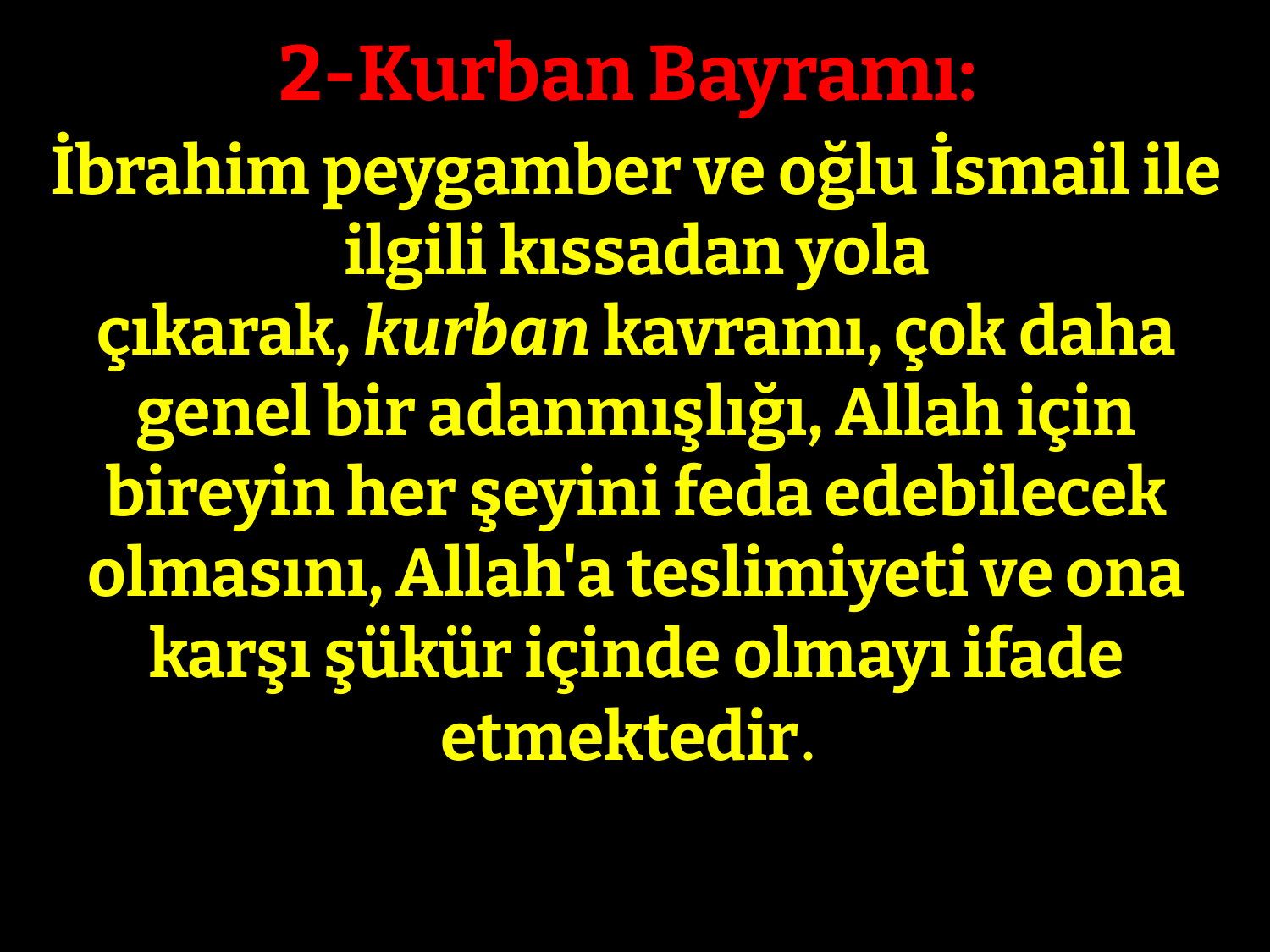

2-Kurban Bayramı:
İbrahim peygamber ve oğlu İsmail ile ilgili kıssadan yola çıkarak, kurban kavramı, çok daha genel bir adanmışlığı, Allah için bireyin her şeyini feda edebilecek olmasını, Allah'a teslimiyeti ve ona karşı şükür içinde olmayı ifade etmektedir.
#

...www.sorubak.com...